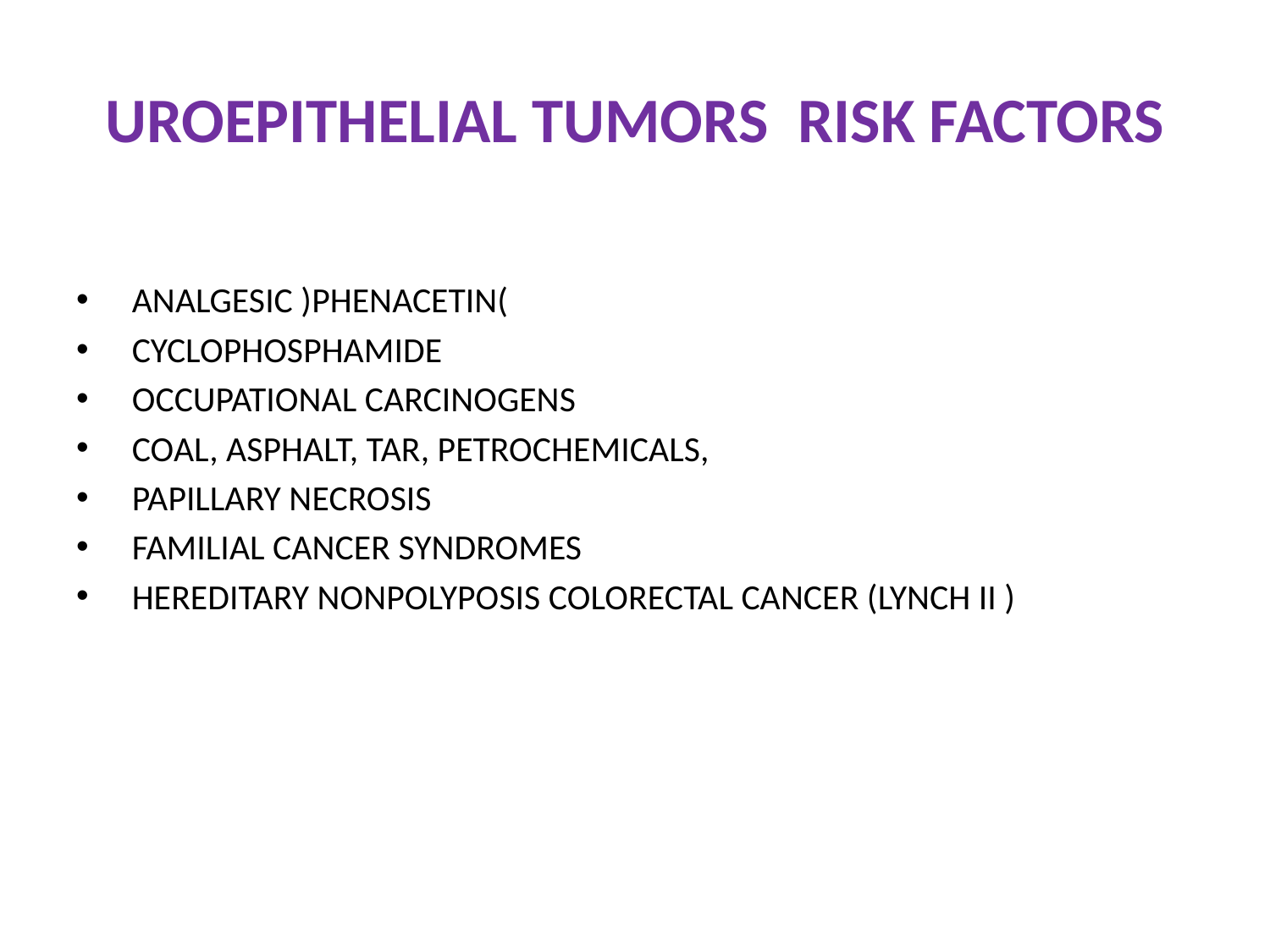

# UROEPITHELIAL TUMORS  RISK FACTORS

 ANALGESIC )PHENACETIN(
 CYCLOPHOSPHAMIDE
 OCCUPATIONAL CARCINOGENS
 COAL, ASPHALT, TAR, PETROCHEMICALS,
 PAPILLARY NECROSIS
 FAMILIAL CANCER SYNDROMES
 HEREDITARY NONPOLYPOSIS COLORECTAL CANCER (LYNCH II )